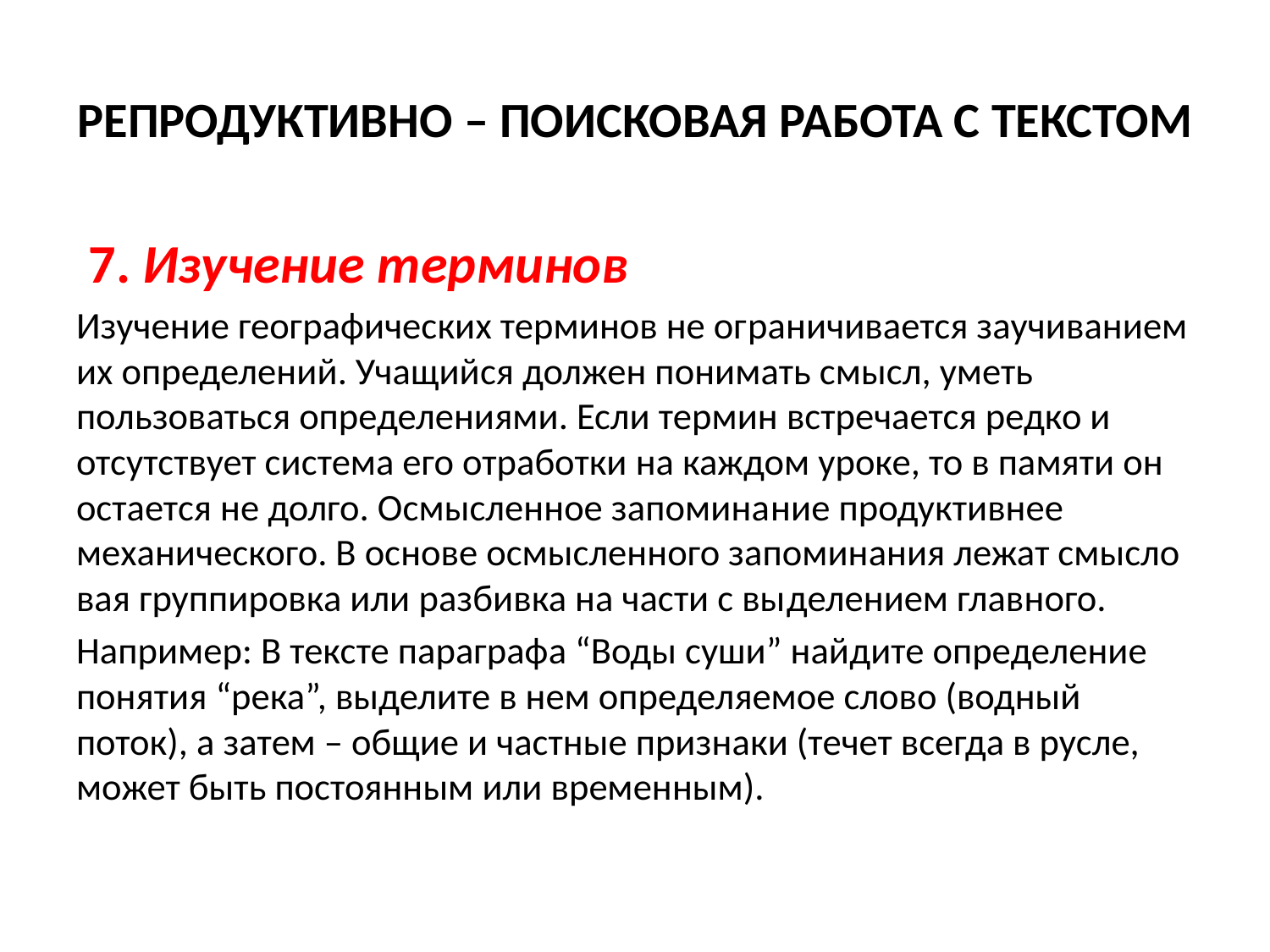

# РЕПРОДУКТИВНО – ПОИСКОВАЯ РАБОТА С ТЕКСТОМ
 7. Изучение терминов
Изучение географических терминов не ог­раничивается заучиванием их определений. Учащийся должен понимать смысл, уметь пользоваться определениями. Если термин встречается редко и отсутствует система его отработки на каждом уроке, то в памяти он остается не долго. Осмысленное запомина­ние продуктивнее механического. В основе осмысленного запоминания лежат смысло­вая группировка или разбивка на части с вы­делением главного.
Например: В тексте параграфа “Воды суши” найдите определение понятия “река”, выделите в нем определяемое слово (водный поток), а затем – общие и частные признаки (течет всегда в русле, может быть постоянным или временным).